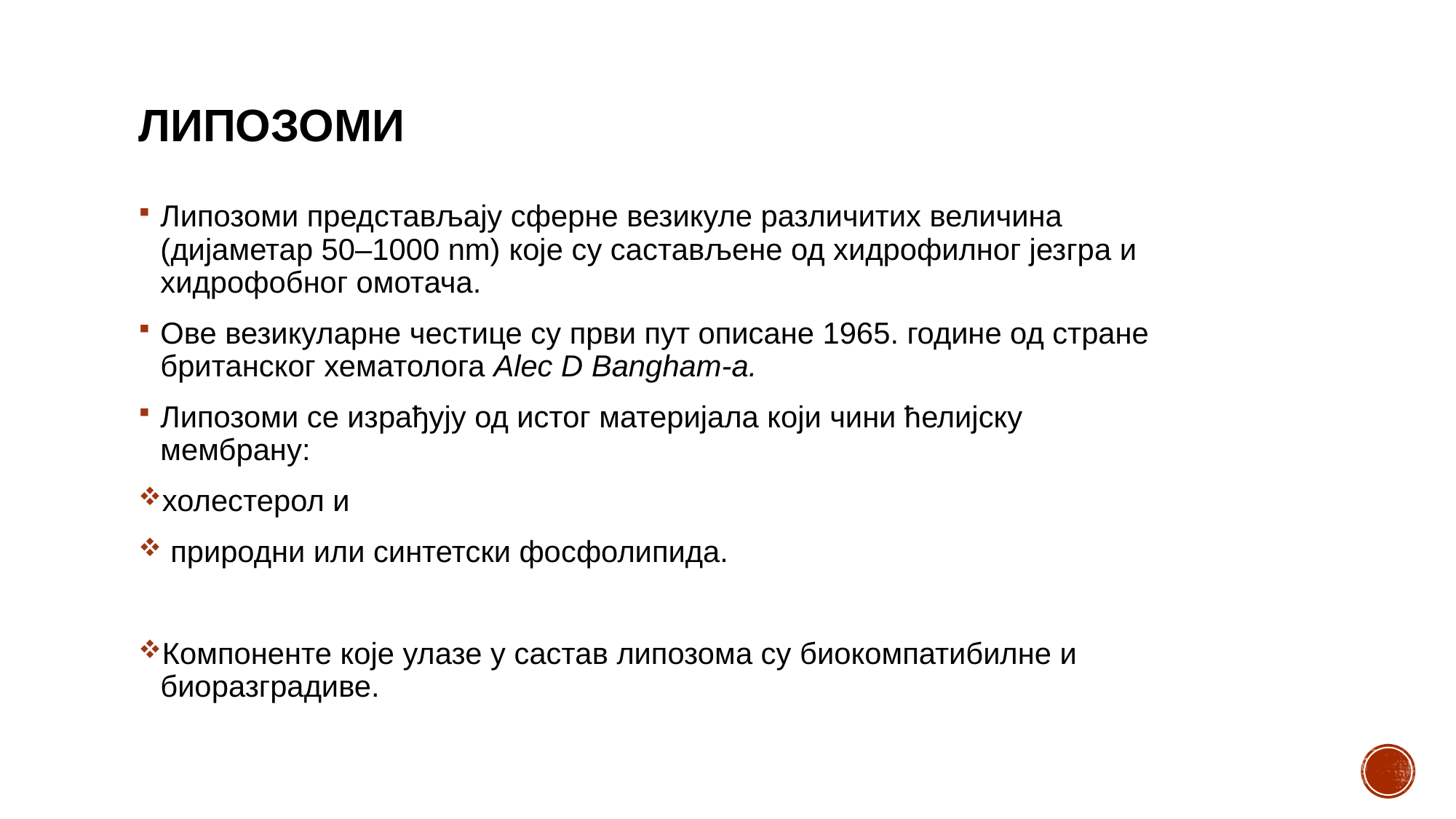

# Липозоми
Липозоми представљају сферне везикуле различитих величина (дијаметар 50–1000 nm) које су састављене од хидрофилног језгра и хидрофобног омотача.
Ове везикуларне честице су први пут описане 1965. године од стране британског хематолога Alec D Bangham-а.
Липозоми се израђују од истог материјала који чини ћелијску мембрану:
холестерол и
 природни или синтетски фосфолипида.

Компоненте које улазе у састав липозома су биокомпатибилне и биоразградиве.